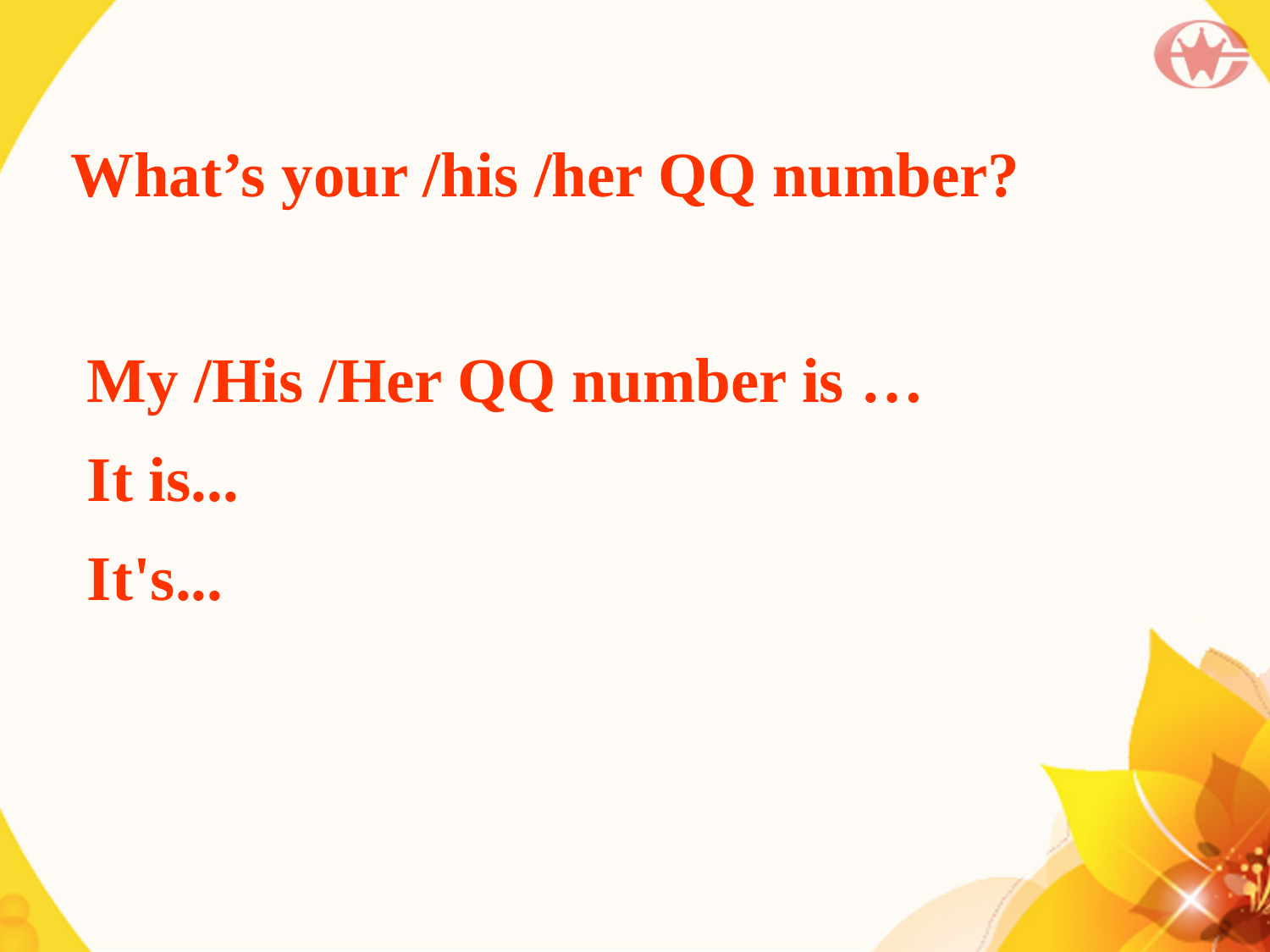

What’s your /his /her QQ number?
My /His /Her QQ number is …
It is...
It's...